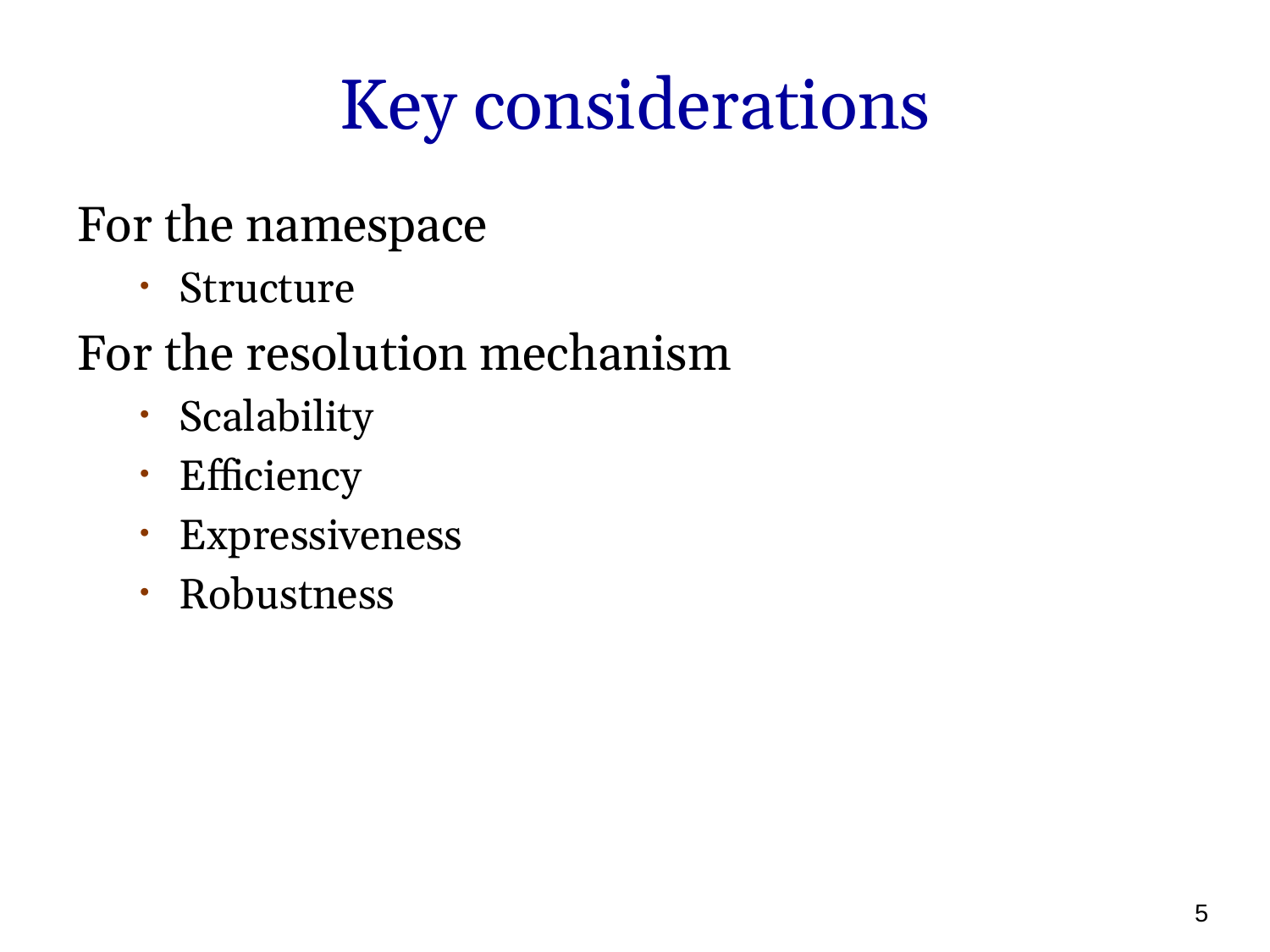

# Key considerations
For the namespace
Structure
For the resolution mechanism
Scalability
Efficiency
Expressiveness
Robustness
5